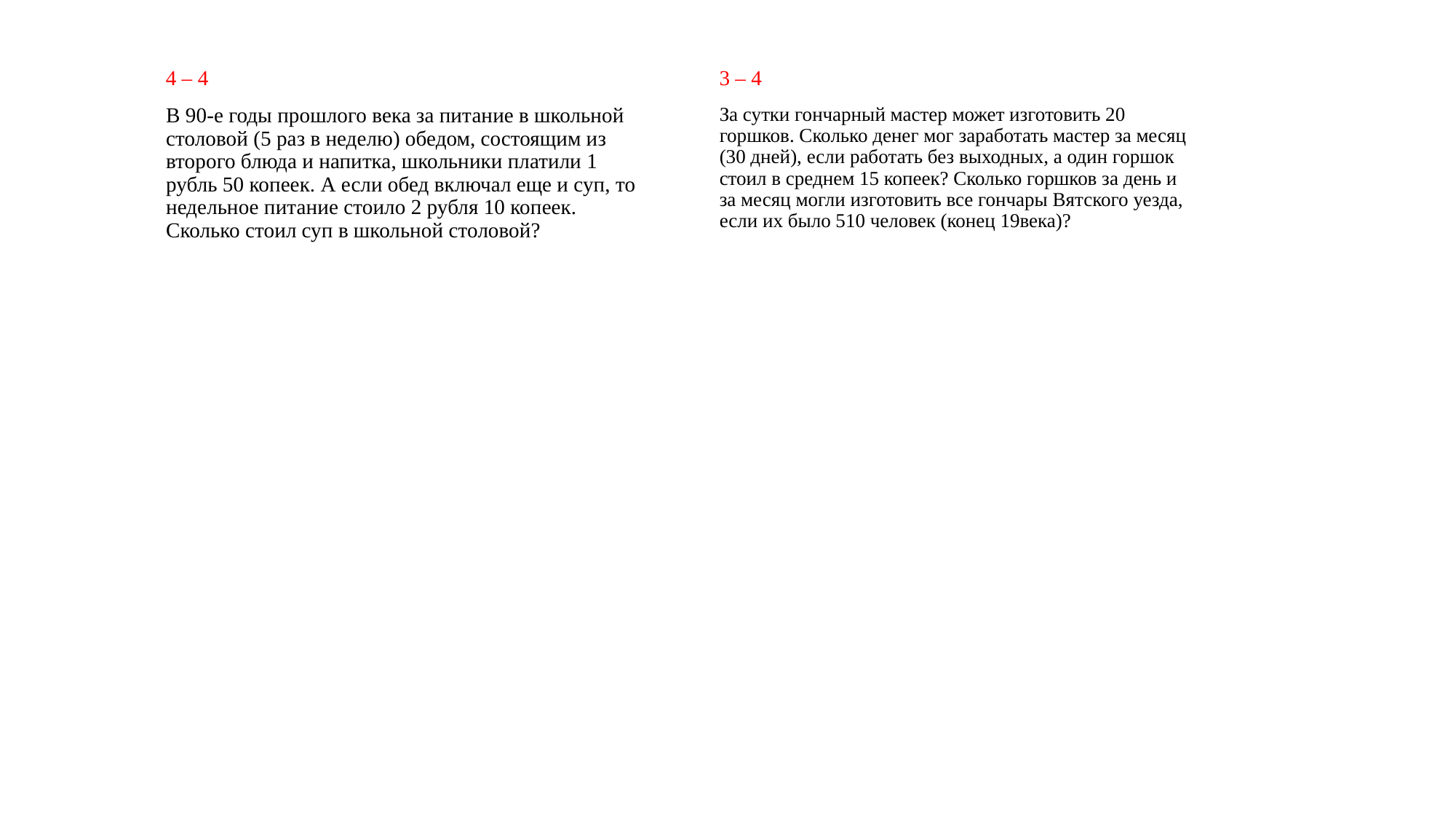

4 – 4
3 – 4
В 90-е годы прошлого века за питание в школьной столовой (5 раз в неделю) обедом, состоящим из второго блюда и напитка, школьники платили 1 рубль 50 копеек. А если обед включал еще и суп, то недельное питание стоило 2 рубля 10 копеек. Сколько стоил суп в школьной столовой?

За сутки гончарный мастер может изготовить 20 горшков. Сколько денег мог заработать мастер за месяц (30 дней), если работать без выходных, а один горшок стоил в среднем 15 копеек? Сколько горшков за день и за месяц могли изготовить все гончары Вятского уезда, если их было 510 человек (конец 19века)?